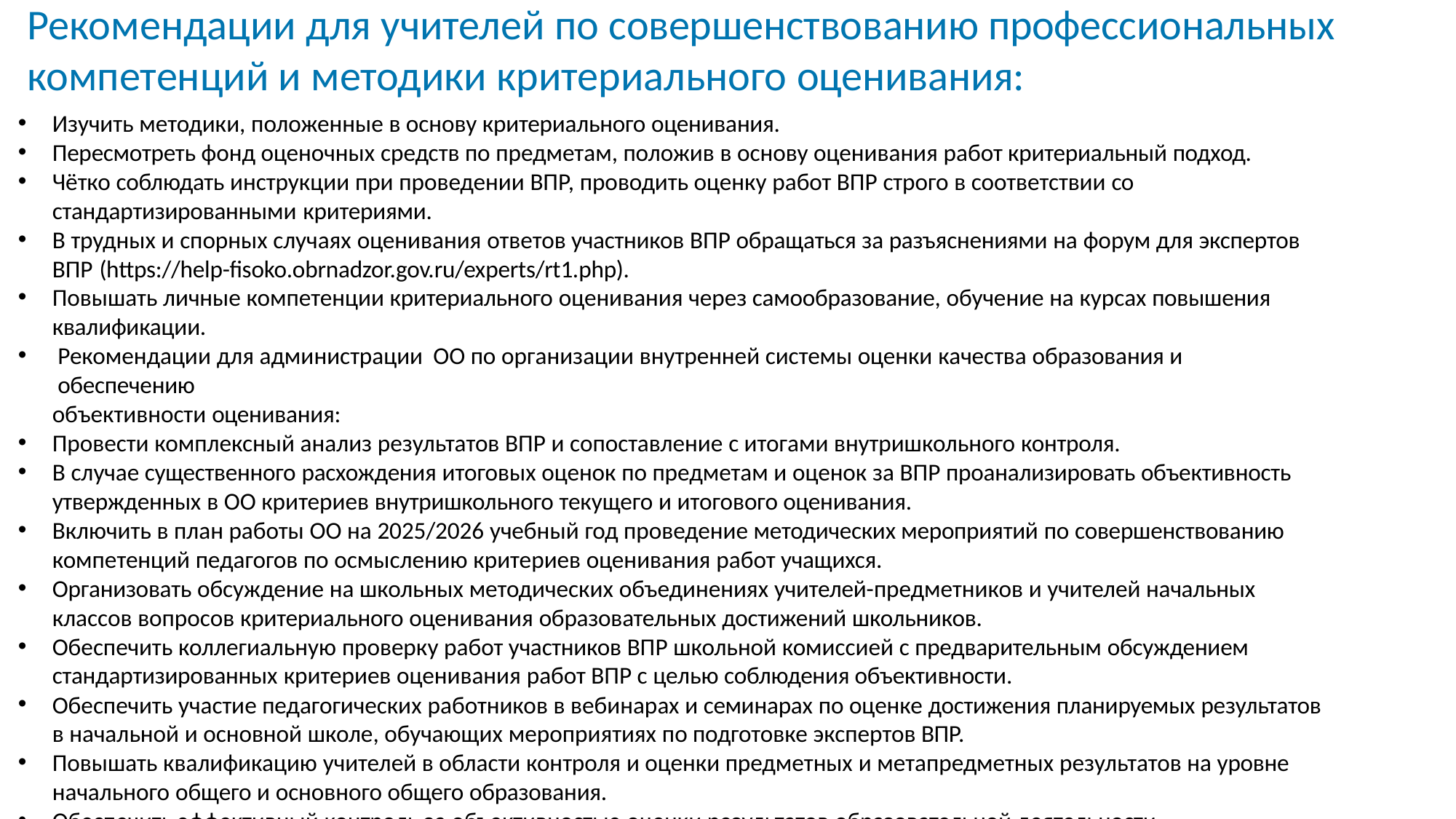

# Рекомендации для учителей по совершенствованию профессиональных компетенций и методики критериального оценивания:
Изучить методики, положенные в основу критериального оценивания.
Пересмотреть фонд оценочных средств по предметам, положив в основу оценивания работ критериальный подход.
Чётко соблюдать инструкции при проведении ВПР, проводить оценку работ ВПР строго в соответствии со стандартизированными критериями.
В трудных и спорных случаях оценивания ответов участников ВПР обращаться за разъяснениями на форум для экспертов ВПР (https://help-fisoko.obrnadzor.gov.ru/experts/rt1.php).
Повышать личные компетенции критериального оценивания через самообразование, обучение на курсах повышения квалификации.
Рекомендации для администрации ОО по организации внутренней системы оценки качества образования и обеспечению
объективности оценивания:
Провести комплексный анализ результатов ВПР и сопоставление с итогами внутришкольного контроля.
В случае существенного расхождения итоговых оценок по предметам и оценок за ВПР проанализировать объективность утвержденных в ОО критериев внутришкольного текущего и итогового оценивания.
Включить в план работы ОО на 2025/2026 учебный год проведение методических мероприятий по совершенствованию
компетенций педагогов по осмыслению критериев оценивания работ учащихся.
Организовать обсуждение на школьных методических объединениях учителей-предметников и учителей начальных классов вопросов критериального оценивания образовательных достижений школьников.
Обеспечить коллегиальную проверку работ участников ВПР школьной комиссией с предварительным обсуждением
стандартизированных критериев оценивания работ ВПР с целью соблюдения объективности.
Обеспечить участие педагогических работников в вебинарах и семинарах по оценке достижения планируемых результатов в начальной и основной школе, обучающих мероприятиях по подготовке экспертов ВПР.
Повышать квалификацию учителей в области контроля и оценки предметных и метапредметных результатов на уровне начального общего и основного общего образования.
Обеспечить эффективный контроль за объективностью оценки результатов образовательной деятельности обучающихся.